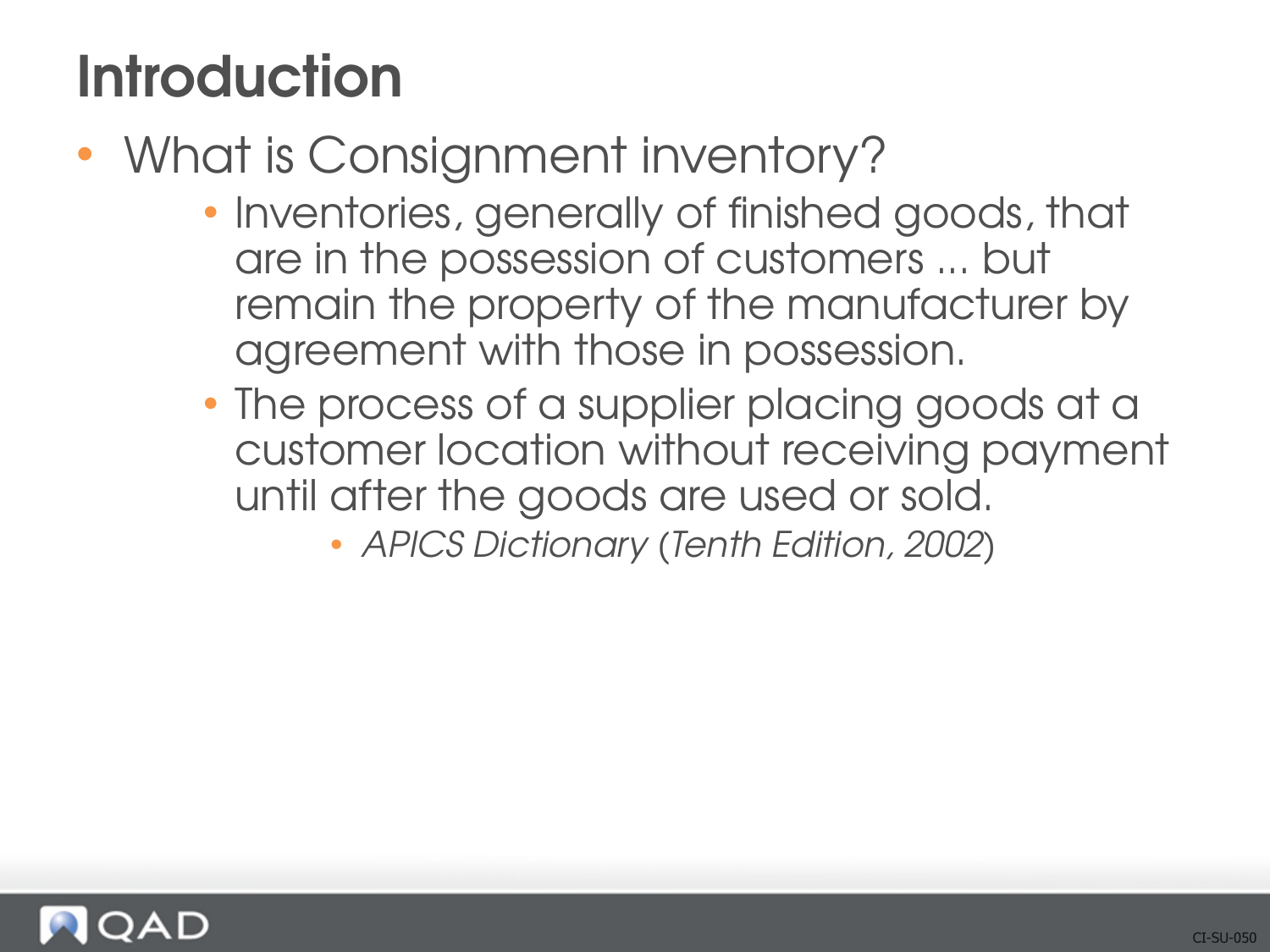

# Introduction
What is Consignment inventory?
Inventories, generally of finished goods, that are in the possession of customers ... but remain the property of the manufacturer by agreement with those in possession.
The process of a supplier placing goods at a customer location without receiving payment until after the goods are used or sold.
APICS Dictionary (Tenth Edition, 2002)
CI-SU-050